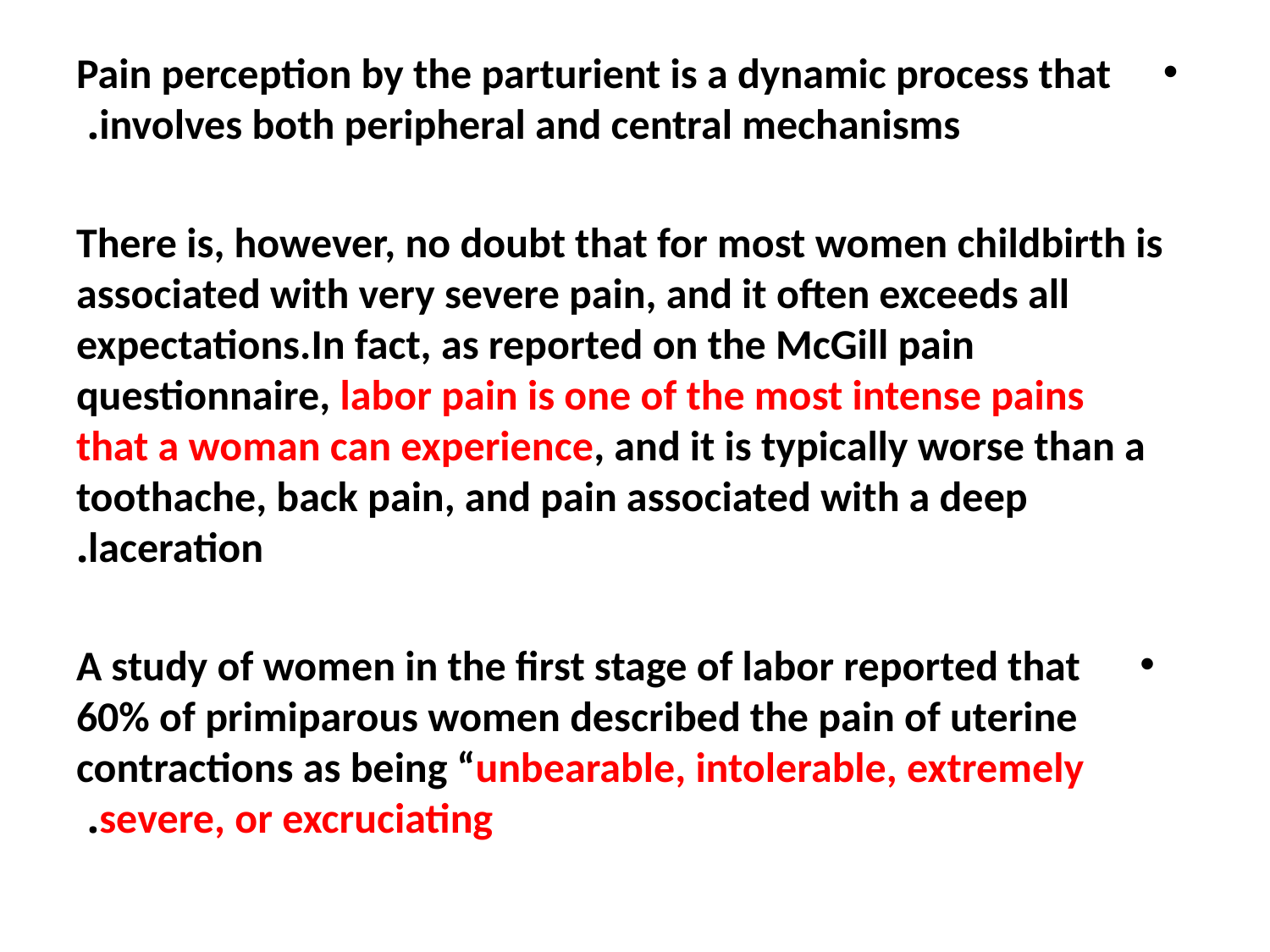

#
Pain perception by the parturient is a dynamic process that involves both peripheral and central mechanisms.

There is, however, no doubt that for most women childbirth is associated with very severe pain, and it often exceeds all expectations.In fact, as reported on the McGill pain questionnaire, labor pain is one of the most intense pains that a woman can experience, and it is typically worse than a toothache, back pain, and pain associated with a deep laceration.

A study of women in the first stage of labor reported that 60% of primiparous women described the pain of uterine contractions as being “unbearable, intolerable, extremely severe, or excruciating.